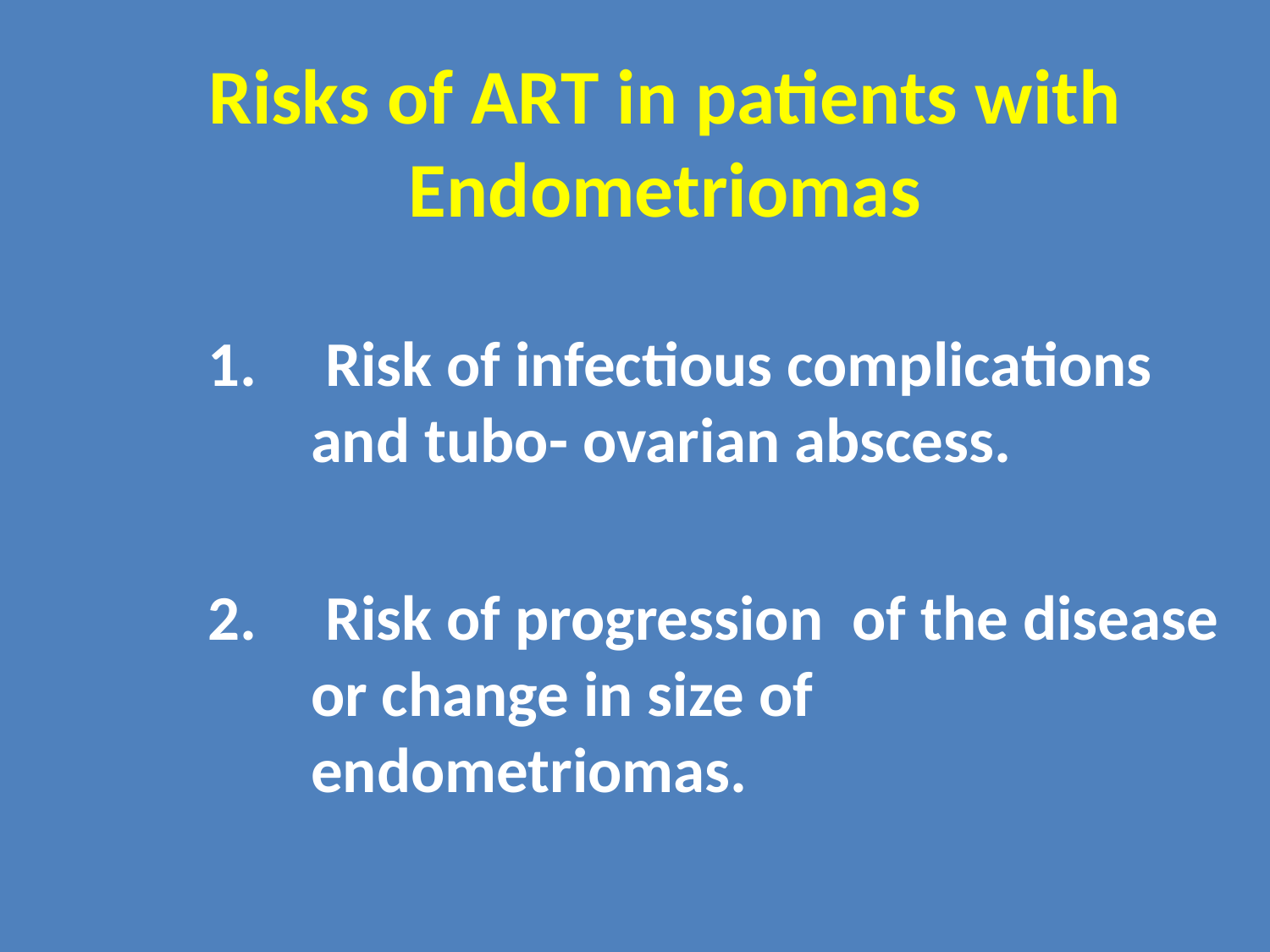

# Risks of ART in patients with Endometriomas
 Risk of infectious complications and tubo- ovarian abscess.

 Risk of progression  of the disease or change in size of endometriomas.